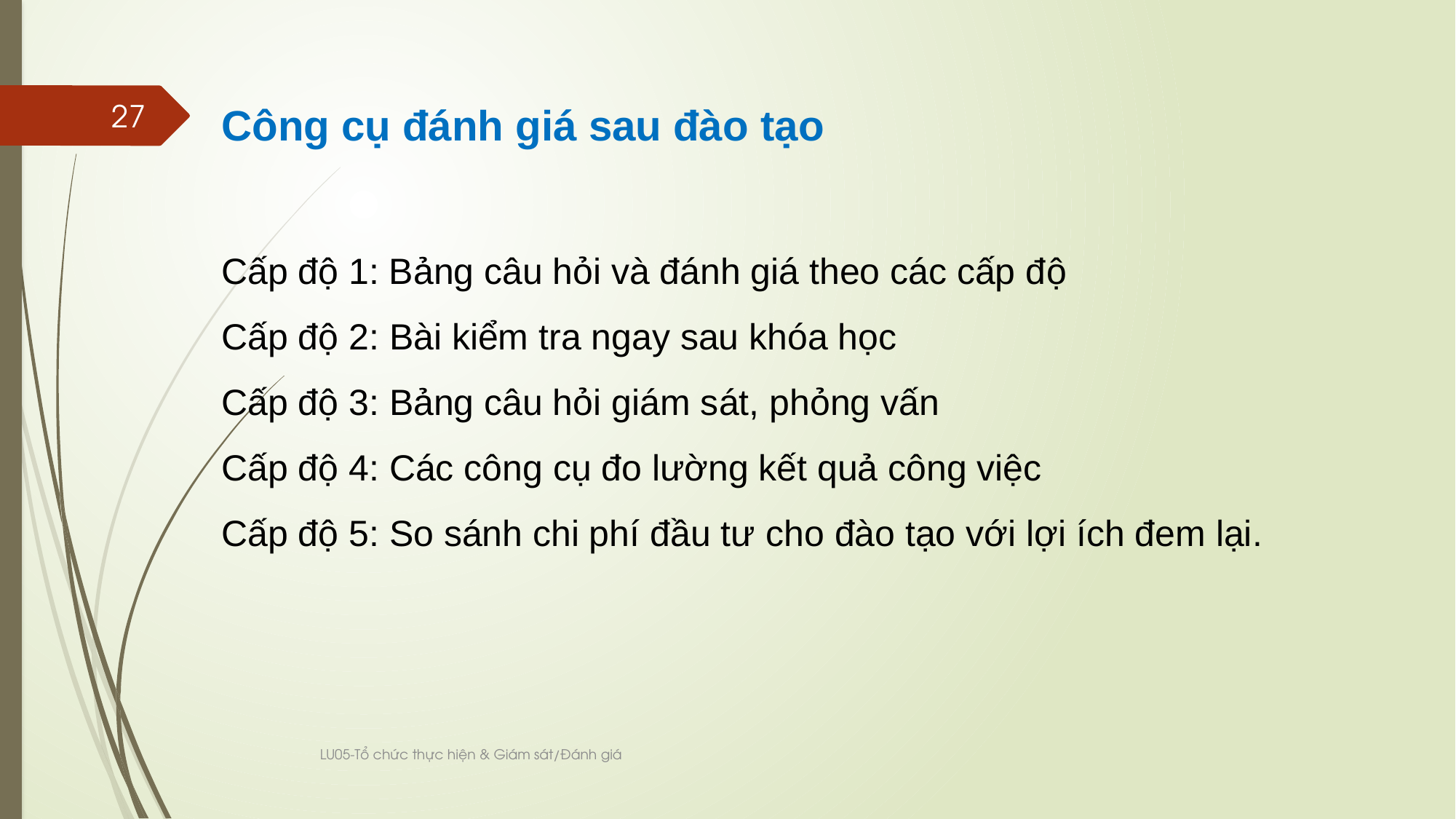

Công cụ đánh giá sau đào tạo

Cấp độ 1: Bảng câu hỏi và đánh giá theo các cấp độ
Cấp độ 2: Bài kiểm tra ngay sau khóa học
Cấp độ 3: Bảng câu hỏi giám sát, phỏng vấn
Cấp độ 4: Các công cụ đo lường kết quả công việc
Cấp độ 5: So sánh chi phí đầu tư cho đào tạo với lợi ích đem lại.
27
LU05-Tổ chức thực hiện & Giám sát/Đánh giá